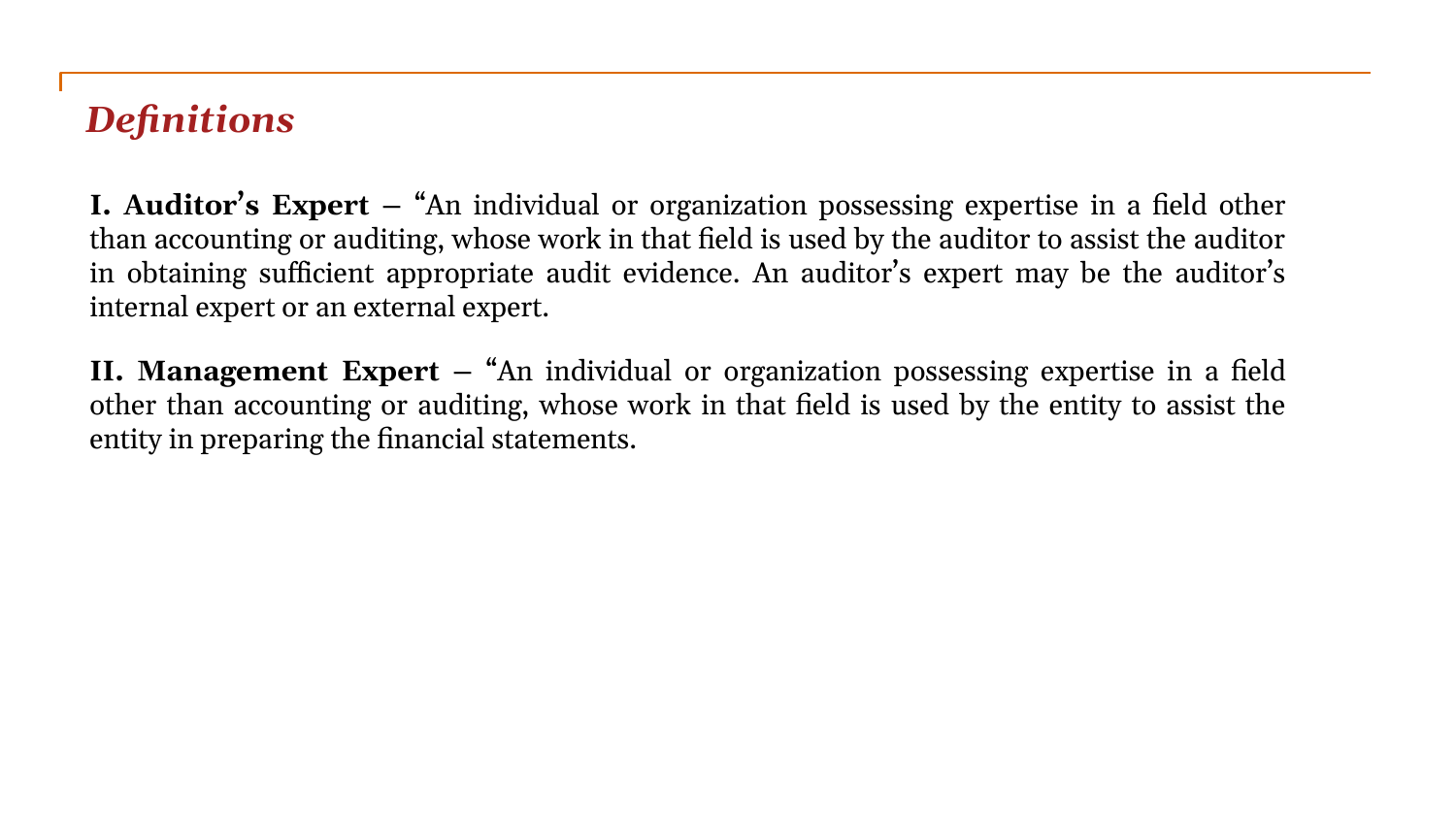

Definitions
I. Auditor’s Expert – “An individual or organization possessing expertise in a field other than accounting or auditing, whose work in that field is used by the auditor to assist the auditor in obtaining sufficient appropriate audit evidence. An auditor’s expert may be the auditor’s internal expert or an external expert.
II. Management Expert – “An individual or organization possessing expertise in a field other than accounting or auditing, whose work in that field is used by the entity to assist the entity in preparing the financial statements.